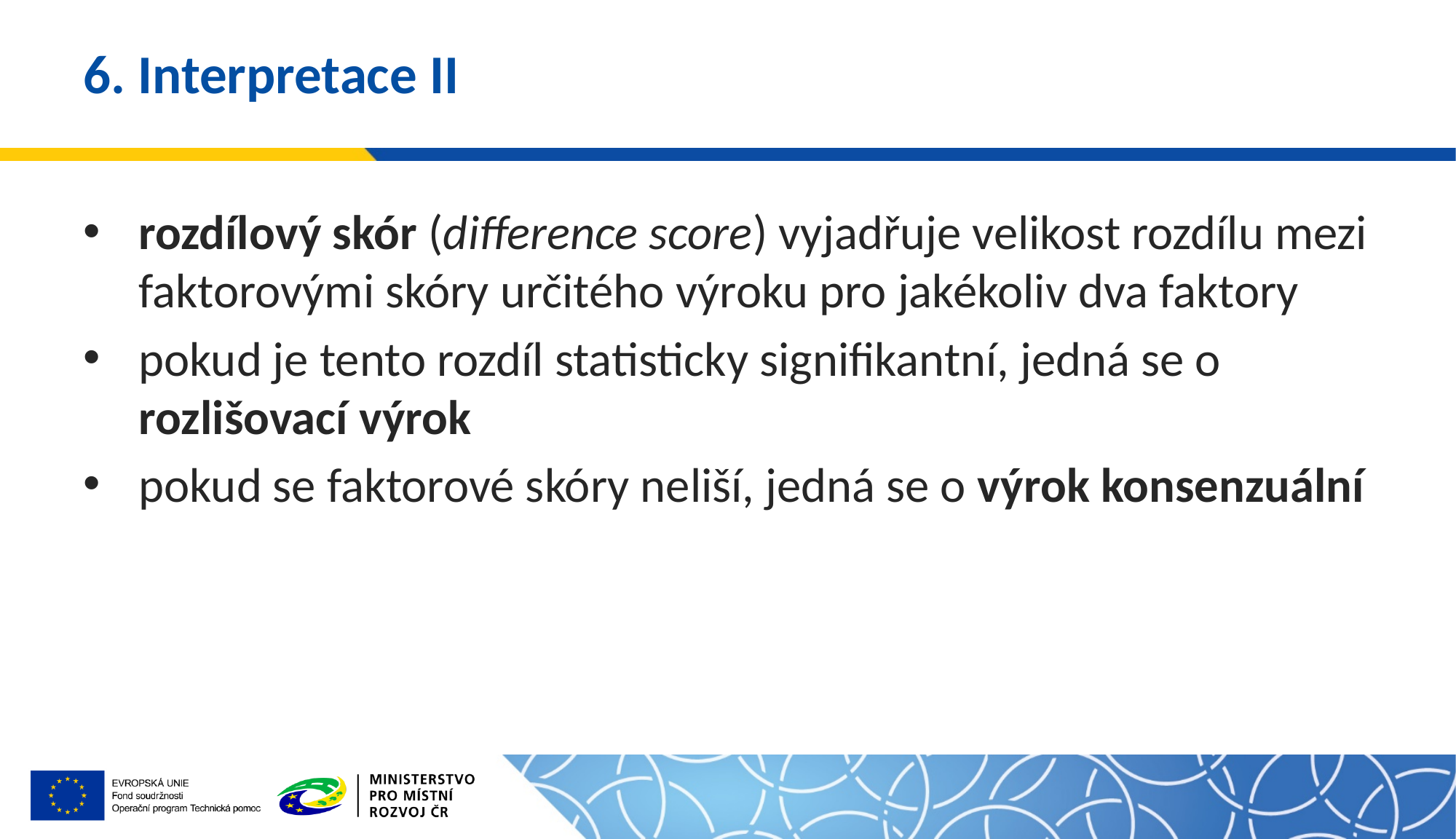

# 6. Interpretace II
rozdílový skór (difference score) vyjadřuje velikost rozdílu mezi faktorovými skóry určitého výroku pro jakékoliv dva faktory
pokud je tento rozdíl statisticky signifikantní, jedná se o rozlišovací výrok
pokud se faktorové skóry neliší, jedná se o výrok konsenzuální